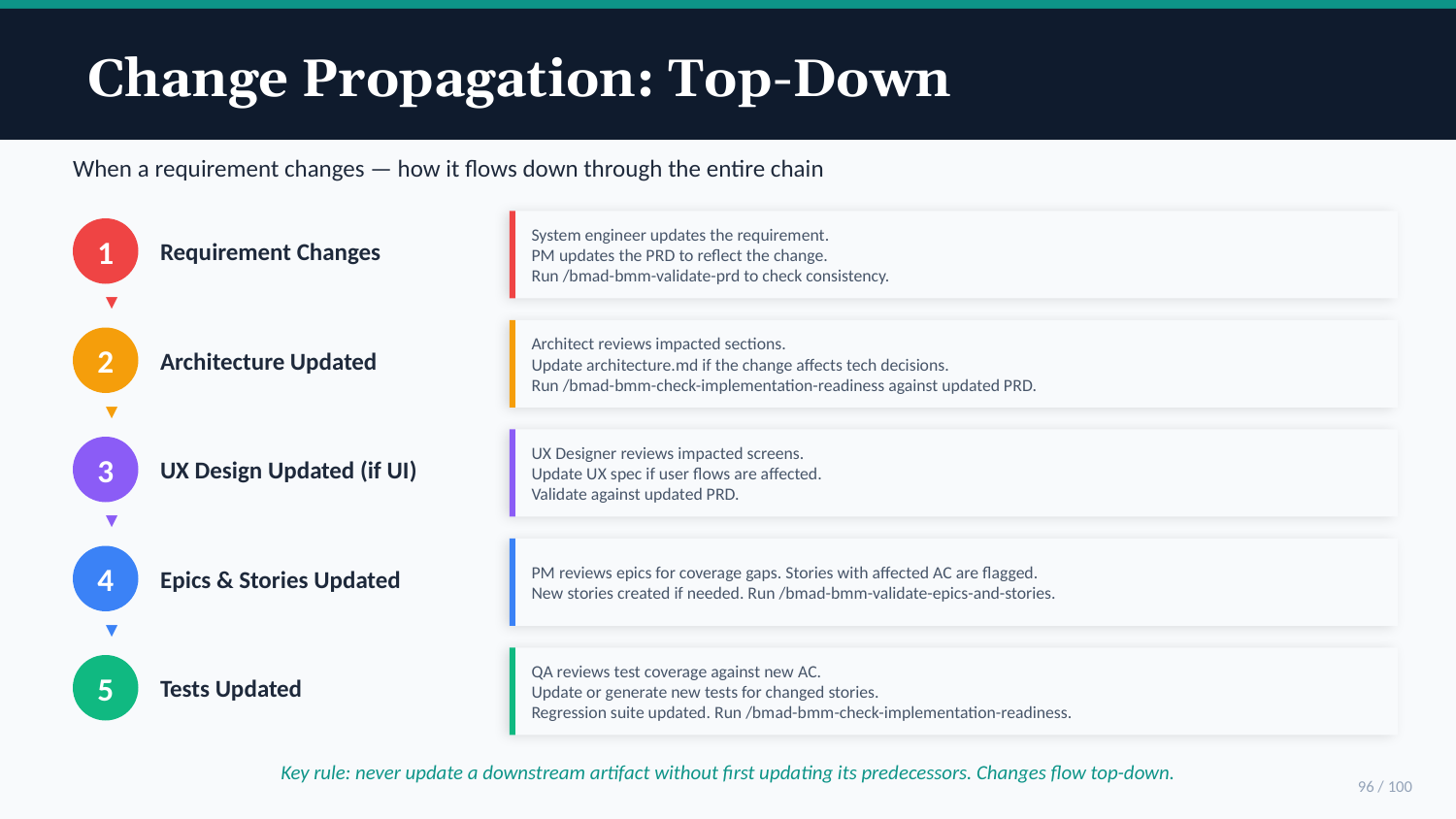

Change Propagation: Top-Down
When a requirement changes — how it flows down through the entire chain
Requirement Changes

System engineer updates the requirement.
PM updates the PRD to reflect the change.
Run /bmad-bmm-validate-prd to check consistency.

1
▼
Architecture Updated

Architect reviews impacted sections.
Update architecture.md if the change affects tech decisions.
Run /bmad-bmm-check-implementation-readiness against updated PRD.

2
▼
UX Design Updated (if UI)

UX Designer reviews impacted screens.
Update UX spec if user flows are affected.
Validate against updated PRD.

3
▼
Epics & Stories Updated

PM reviews epics for coverage gaps. Stories with affected AC are flagged.
New stories created if needed. Run /bmad-bmm-validate-epics-and-stories.

4
▼
Tests Updated

QA reviews test coverage against new AC.
Update or generate new tests for changed stories.
Regression suite updated. Run /bmad-bmm-check-implementation-readiness.

5
Key rule: never update a downstream artifact without first updating its predecessors. Changes flow top-down.
96 / 100